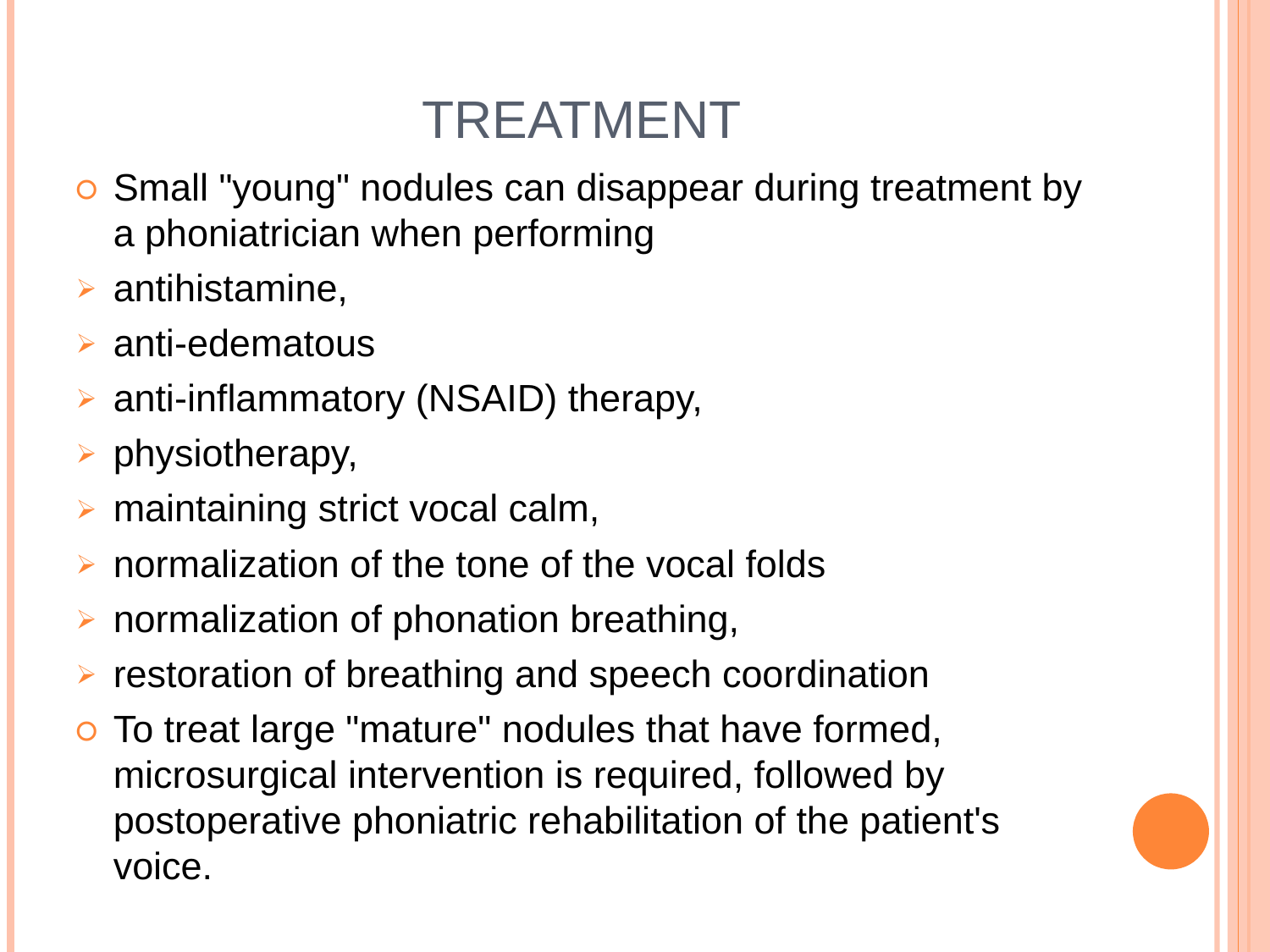

# Treatment
Small "young" nodules can disappear during treatment by a phoniatrician when performing
antihistamine,
anti-edematous
anti-inflammatory (NSAID) therapy,
physiotherapy,
maintaining strict vocal calm,
normalization of the tone of the vocal folds
normalization of phonation breathing,
restoration of breathing and speech coordination
To treat large "mature" nodules that have formed, microsurgical intervention is required, followed by postoperative phoniatric rehabilitation of the patient's voice.